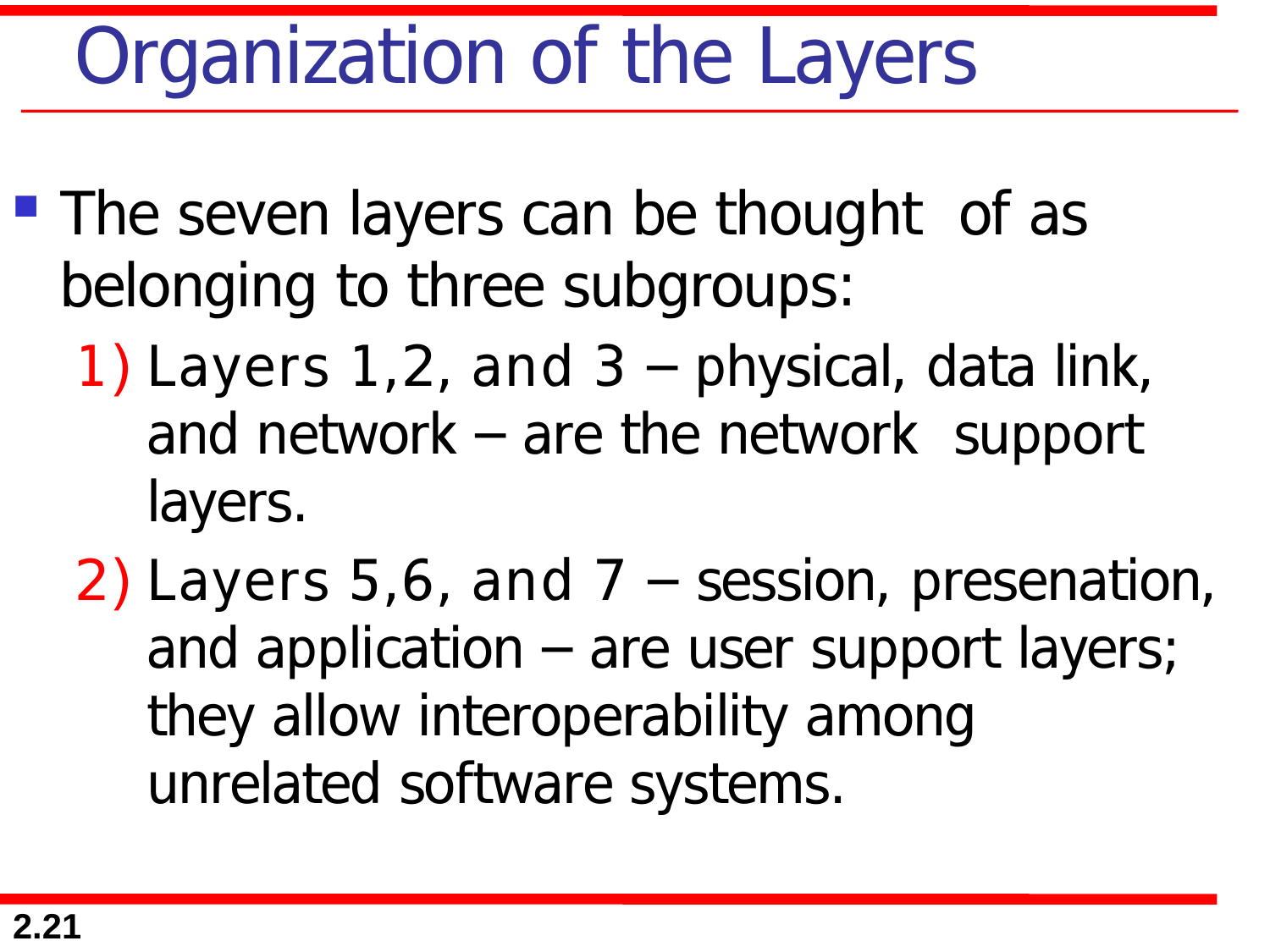

# Organization of the Layers

The seven layers can be thought  of as belonging to three subgroups:
Layers 1,2, and 3 – physical, data link, and network – are the network  support layers.
Layers 5,6, and 7 – session, presenation, and application – are user support layers; they allow interoperability among unrelated software systems.

2.21